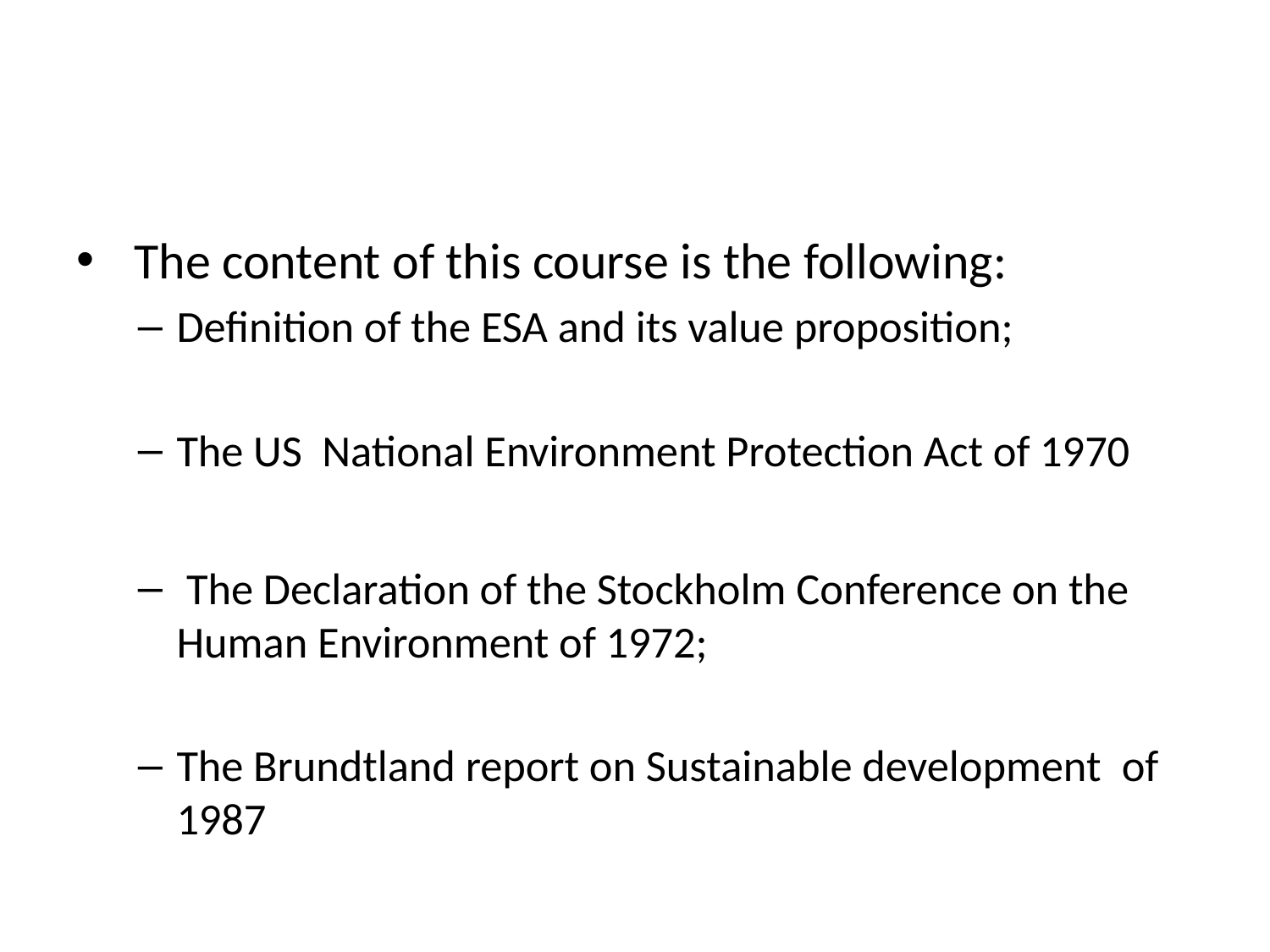

#
 The content of this course is the following:
Definition of the ESA and its value proposition;

The US  National Environment Protection Act of 1970

 The Declaration of the Stockholm Conference on the Human Environment of 1972;

The Brundtland report on Sustainable development  of 1987